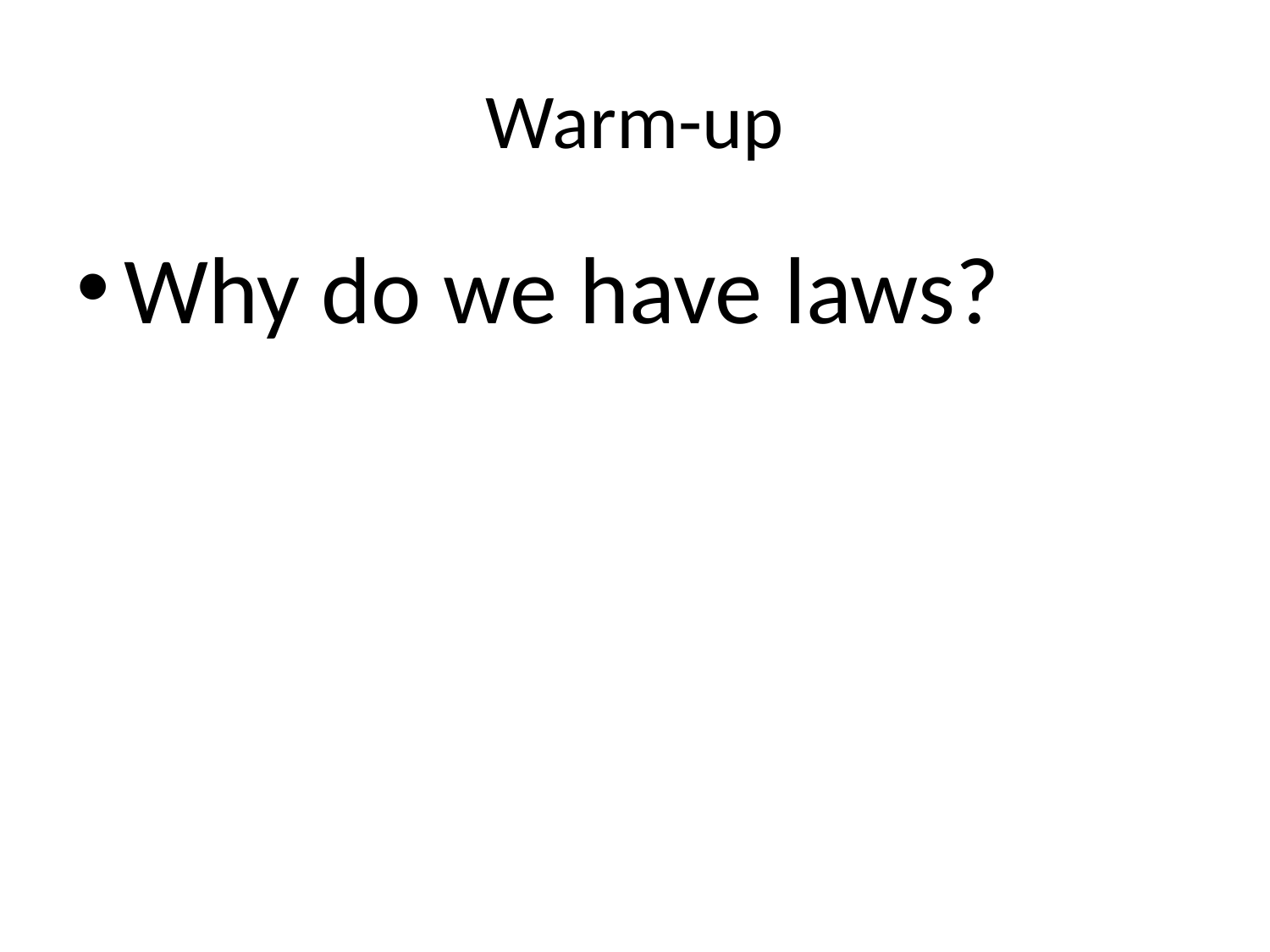

# Warm-up
Why do we have laws?